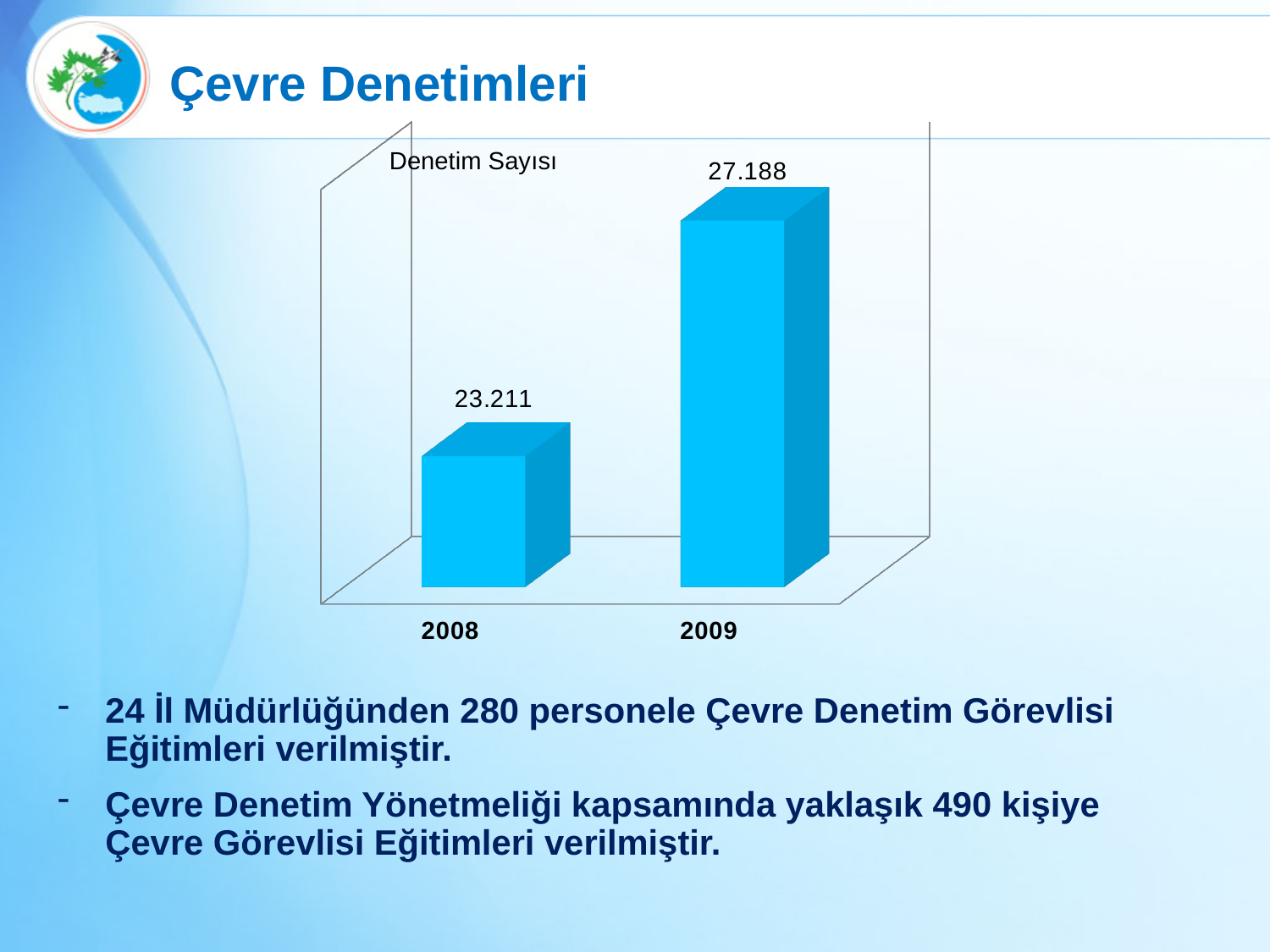

Çevre Denetimleri

[unsupported chart]

Denetim Sayısı
24 İl Müdürlüğünden 280 personele Çevre Denetim Görevlisi Eğitimleri verilmiştir.
Çevre Denetim Yönetmeliği kapsamında yaklaşık 490 kişiye Çevre Görevlisi Eğitimleri verilmiştir.